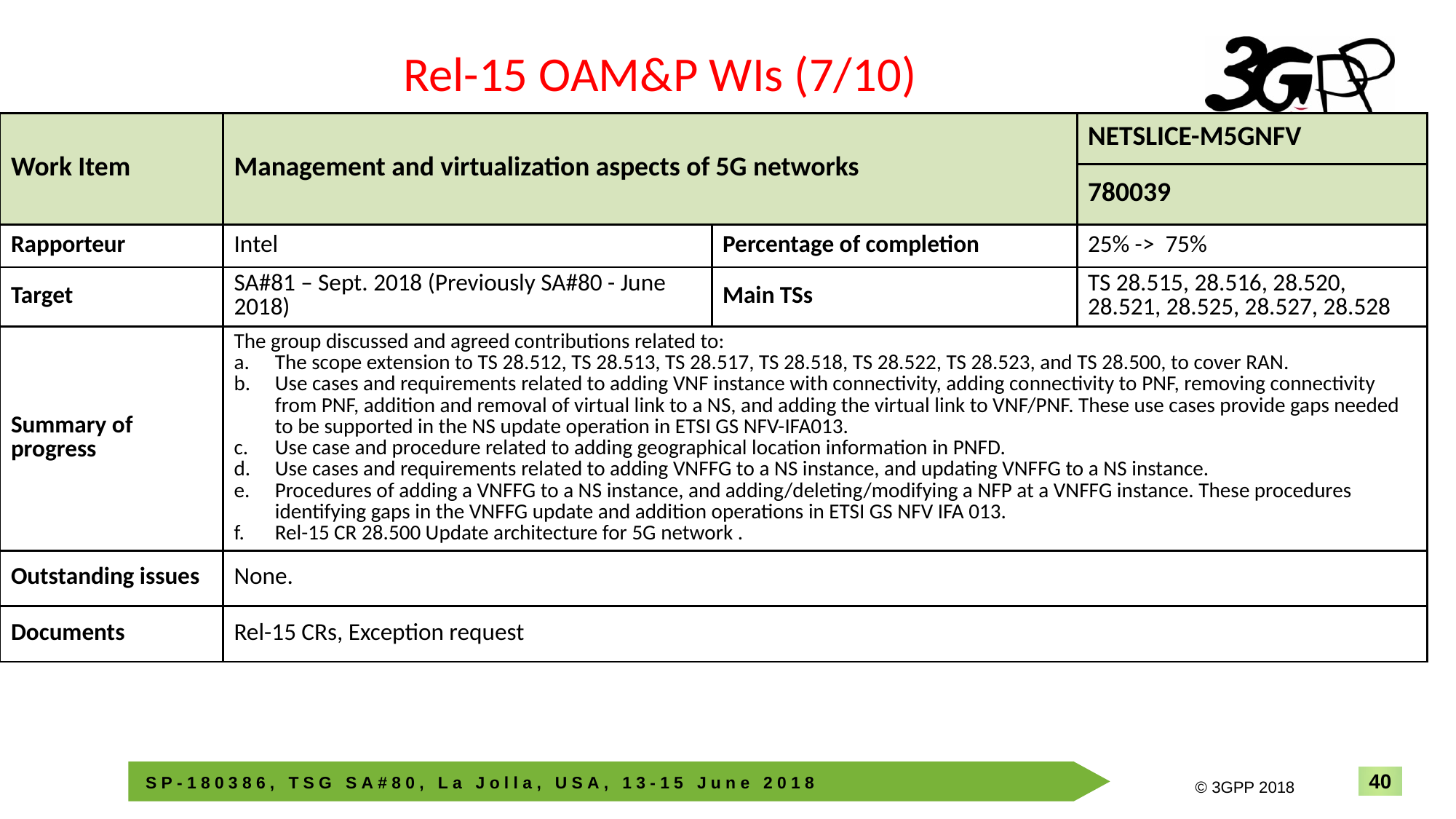

Rel-15 OAM&P WIs (7/10)
| Work Item | Management and virtualization aspects of 5G networks |  | NETSLICE-M5GNFV |
| --- | --- | --- | --- |
|  |  |  | 780039 |
| Rapporteur | Intel | Percentage of completion | 25% -> 75% |
| Target | SA#81 – Sept. 2018 (Previously SA#80 - June 2018) | Main TSs | TS 28.515, 28.516, 28.520, 28.521, 28.525, 28.527, 28.528 |
| Summary of progress | The group discussed and agreed contributions related to: The scope extension to TS 28.512, TS 28.513, TS 28.517, TS 28.518, TS 28.522, TS 28.523, and TS 28.500, to cover RAN. Use cases and requirements related to adding VNF instance with connectivity, adding connectivity to PNF, removing connectivity from PNF, addition and removal of virtual link to a NS, and adding the virtual link to VNF/PNF. These use cases provide gaps needed to be supported in the NS update operation in ETSI GS NFV-IFA013. Use case and procedure related to adding geographical location information in PNFD. Use cases and requirements related to adding VNFFG to a NS instance, and updating VNFFG to a NS instance. Procedures of adding a VNFFG to a NS instance, and adding/deleting/modifying a NFP at a VNFFG instance. These procedures identifying gaps in the VNFFG update and addition operations in ETSI GS NFV IFA 013. Rel-15 CR 28.500 Update architecture for 5G network . |  |  |
| Outstanding issues | None. |  |  |
| Documents | Rel-15 CRs, Exception request |  |  |